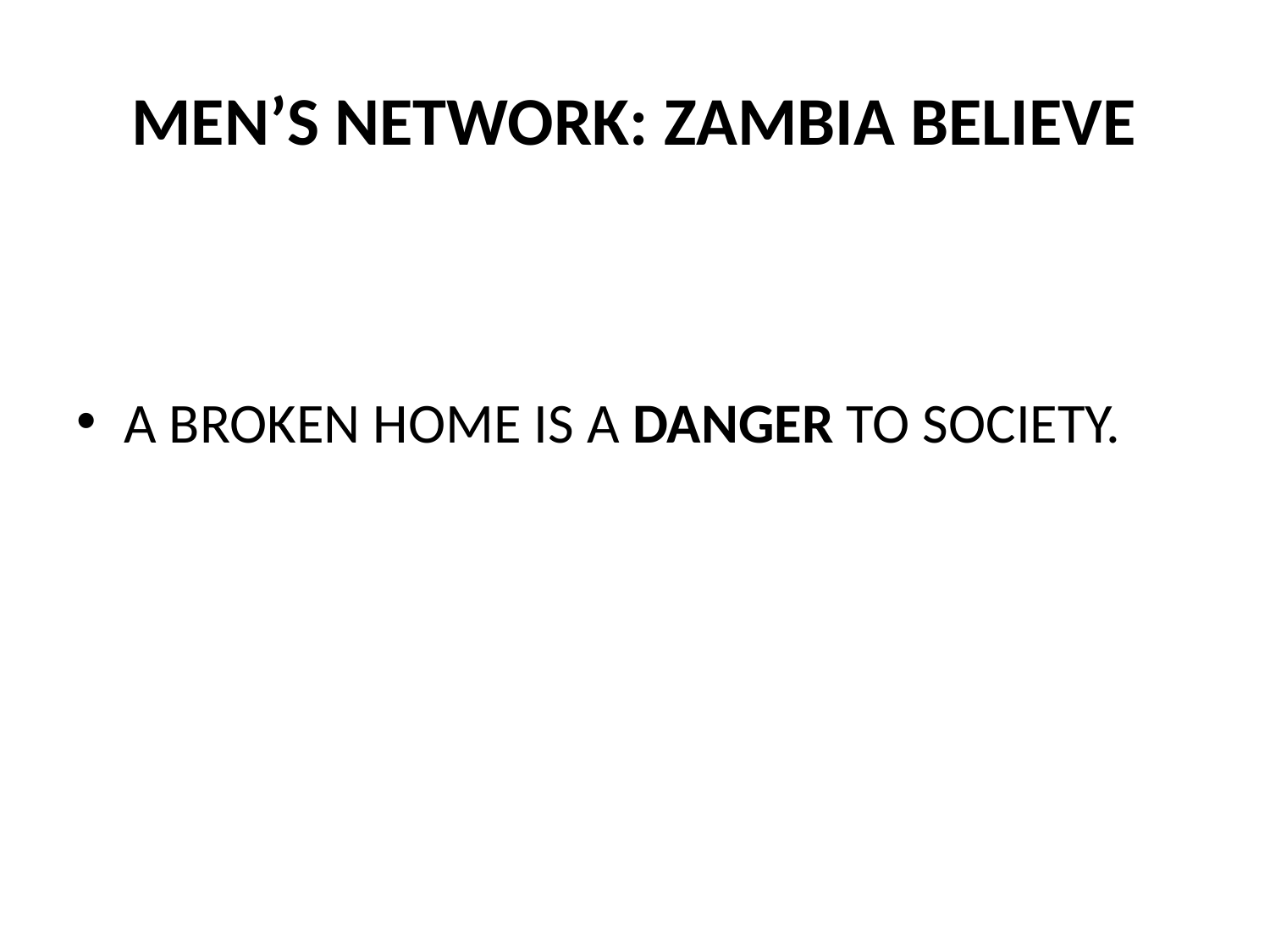

# MEN’S NETWORK: ZAMBIA BELIEVE

A BROKEN HOME IS A DANGER TO SOCIETY.